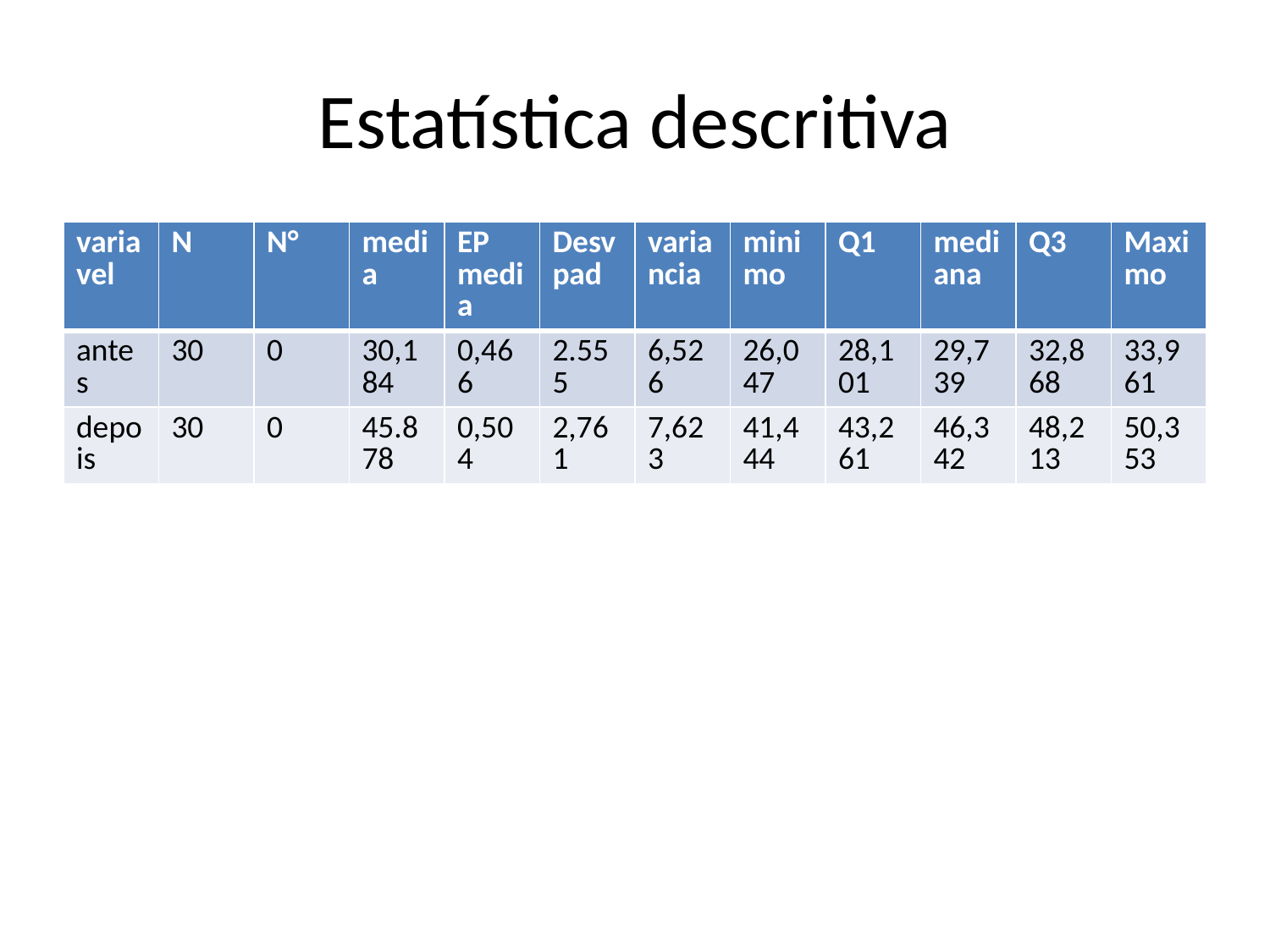

# Estatística descritiva
| variavel | N | N° | media | EP media | Desv pad | variancia | minimo | Q1 | mediana | Q3 | Maximo |
| --- | --- | --- | --- | --- | --- | --- | --- | --- | --- | --- | --- |
| antes | 30 | 0 | 30,184 | 0,466 | 2.555 | 6,526 | 26,047 | 28,101 | 29,739 | 32,868 | 33,961 |
| depois | 30 | 0 | 45.878 | 0,504 | 2,761 | 7,623 | 41,444 | 43,261 | 46,342 | 48,213 | 50,353 |